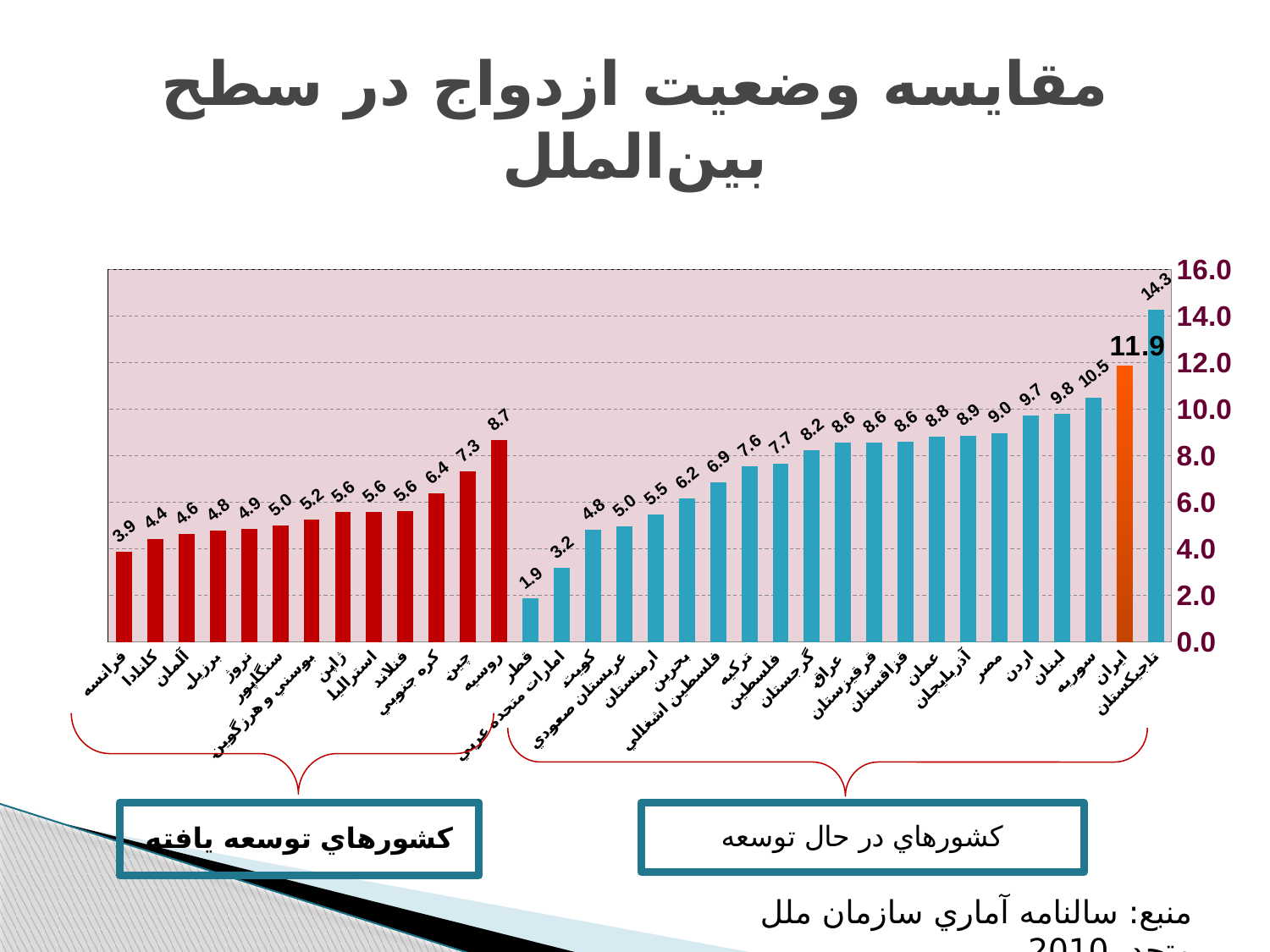

# مقایسه وضعیت ازدواج در سطح بین‌الملل

### Chart

| Category |  |
|---|---|
| تاجيکستان | 14.255322312189024 |
| ايران | 11.857822969888554 |
| سوريه | 10.503588891249752 |
| لبنان | 9.805551485368005 |
| اردن | 9.741570005019149 |
| مصر | 8.981852398956113 |
| آذربايجان | 8.865901062761424 |
| عمان | 8.815757990969827 |
| قزاقستان | 8.589183444717163 |
| قرقيزستان | 8.571878572592139 |
| عراق  | 8.551816566243726 |
| گرجستان | 8.232057853027085 |
| فلسطين  | 7.652934633279241 |
| ترکيه | 7.561048145689703 |
| فلسطين اشغالي | 6.862636320459525 |
| بحرين | 6.1653975264142655 |
| ارمنستان | 5.4740259025309905 |
| عربستان صعودي | 4.966800174653383 |
| کويت | 4.810052155497878 |
| امارات متحده عربي | 3.181195309656295 |
| قطر | 1.8601293049554075 |
| روسيه | 8.6594233254205 |
| چين | 7.3208423561478355 |
| کره جنوبي | 6.384041000118815 |
| فنلاند | 5.602710370999925 |
| استراليا | 5.581668625146913 |
| ژاپن | 5.569816567057399 |
| بوسني و هرزگوين | 5.2444722528850445 |
| سنگاپور | 5.017472493796896 |
| نروژ | 4.8544319005171745 |
| برزيل | 4.779965214961903 |
| آلمان | 4.640907752786226 |
| کانادا | 4.437941965374299 |
| فرانسه | 3.8774553686935787 |
منبع: سالنامه آماري سازمان ملل متحد، 2010